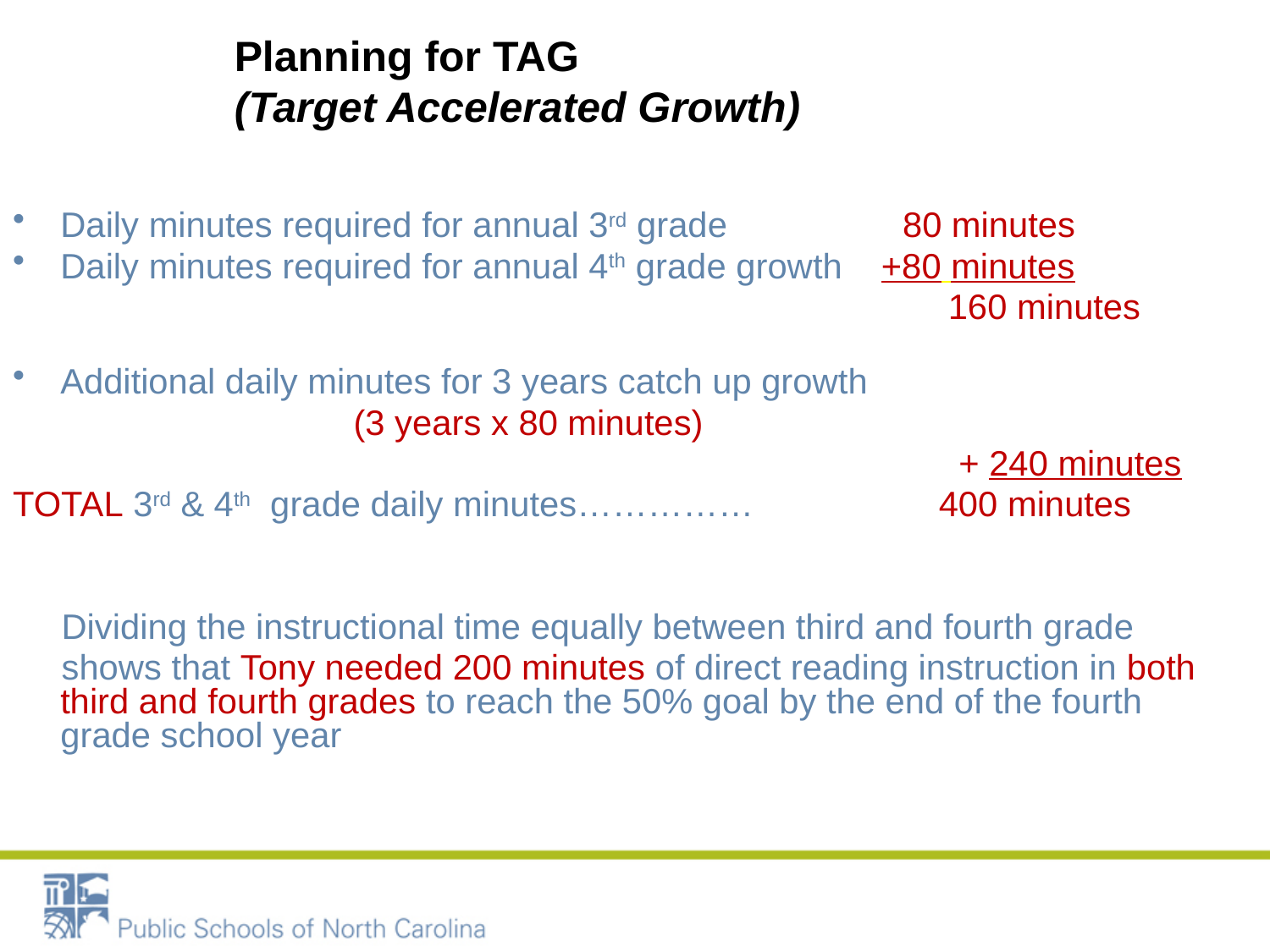

Planning for TAG
(Target Accelerated Growth)

Daily minutes required for annual 3rd grade                  80 minutes
Daily minutes required for annual 4th grade growth    +80 minutes
					                                       160 minutes
Additional daily minutes for 3 years catch up growth
                                   (3 years x 80 minutes)
							              + 240 minutes
TOTAL 3rd & 4th  grade daily minutes……………                   400 minutes

     Dividing the instructional time equally between third and fourth grade
     shows that Tony needed 200 minutes of direct reading instruction in both third and fourth grades to reach the 50% goal by the end of the fourth grade school year